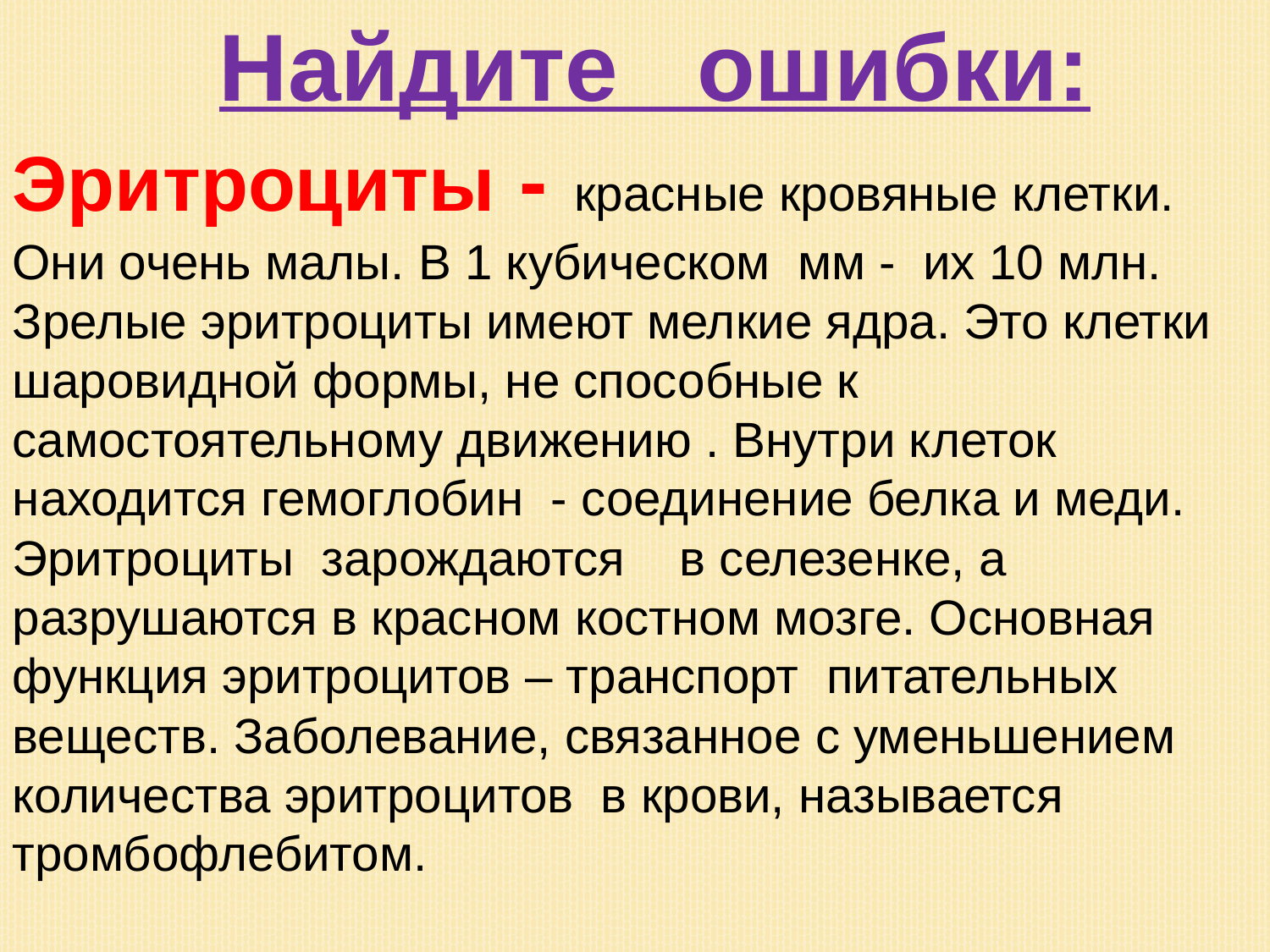

Найдите   ошибки:

Эритроциты - красные кровяные клетки.  Они очень малы. В 1 кубическом  мм -  их 10 млн.
Зрелые эритроциты имеют мелкие ядра. Это клетки шаровидной формы, не способные к  самостоятельному движению . Внутри клеток находится гемоглобин  - соединение белка и меди. Эритроциты  зарождаются    в селезенке, а разрушаются в красном костном мозге. Основная функция эритроцитов – транспорт  питательных веществ. Заболевание, связанное с уменьшением количества эритроцитов  в крови, называется тромбофлебитом.